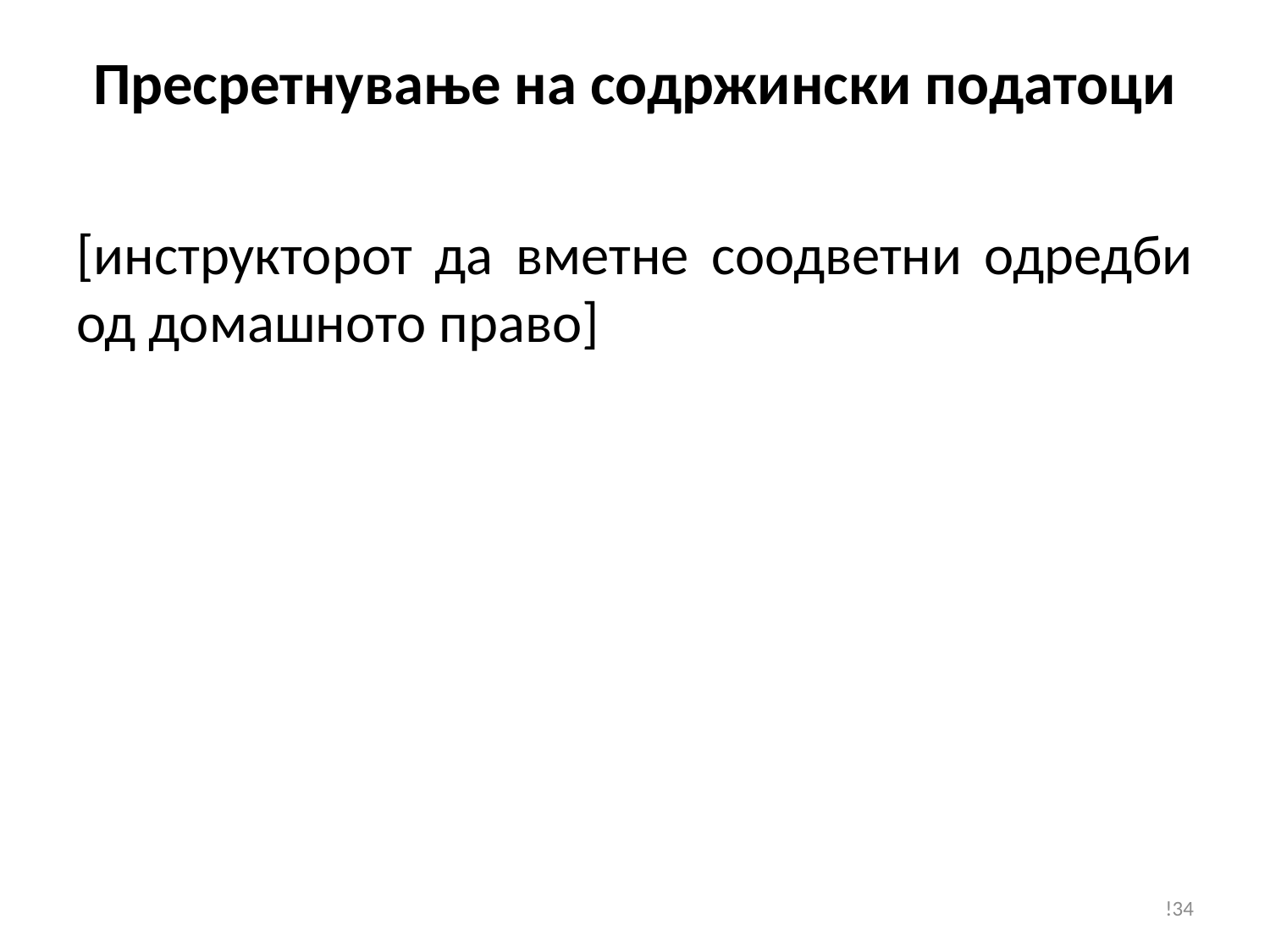

# Пресретнување на содржински податоци
[инструкторот да вметне соодветни одредби од домашното право]
!34